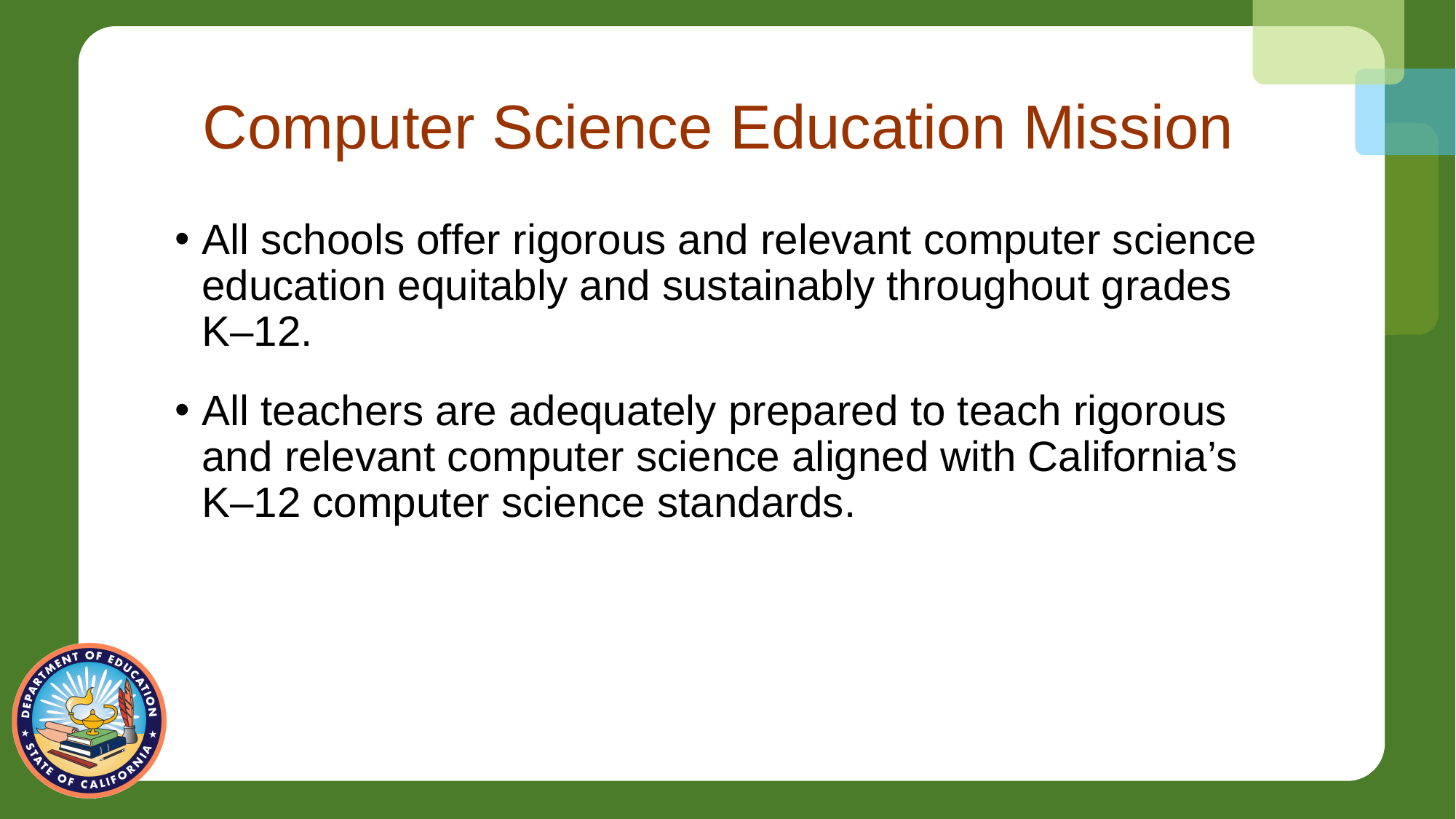

# Computer Science Education Mission
All schools offer rigorous and relevant computer science education equitably and sustainably throughout grades K–12.
All teachers are adequately prepared to teach rigorous and relevant computer science aligned with California’s K–12 computer science standards.